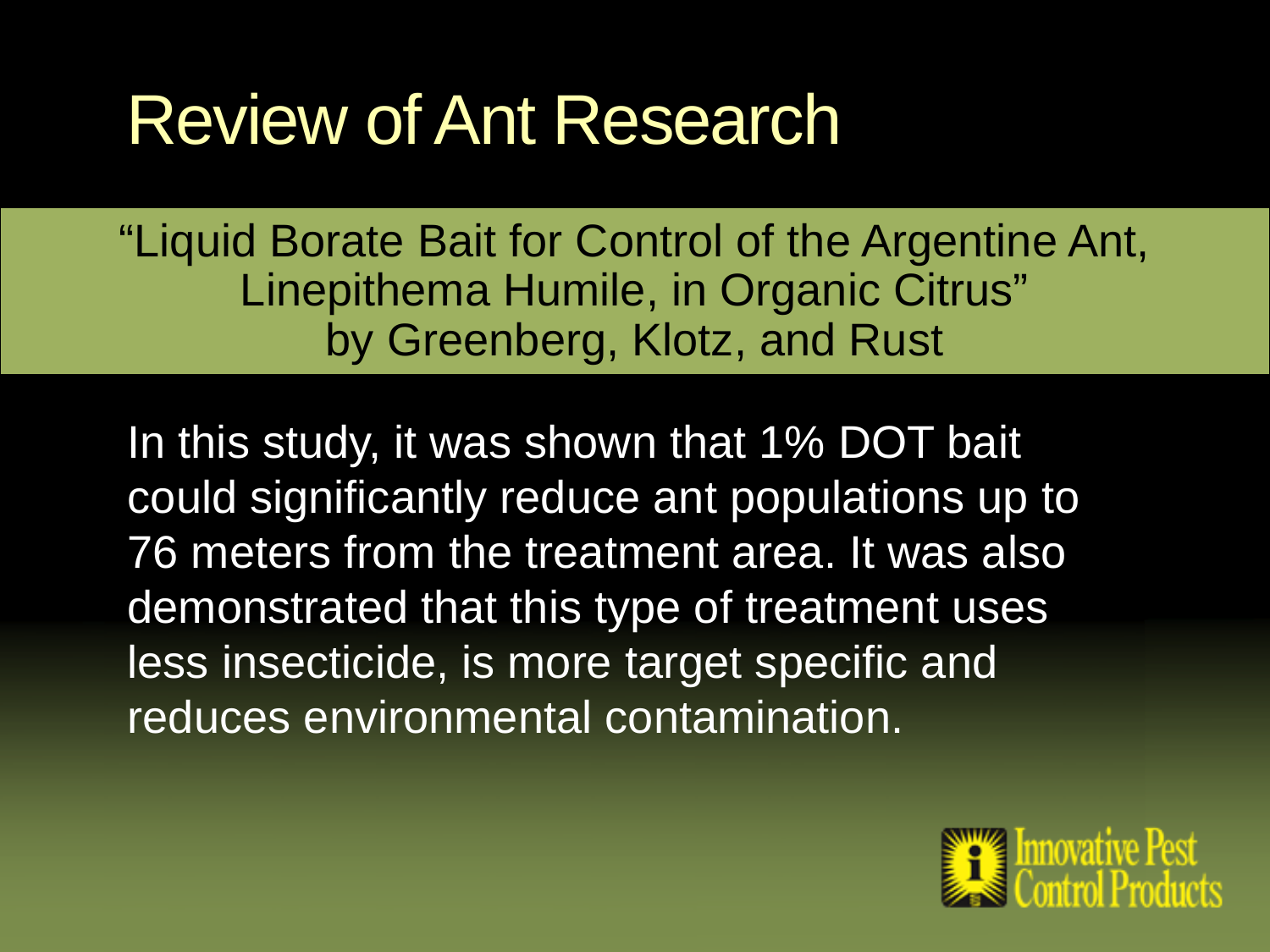

# Review of Ant Research
“Liquid Borate Bait for Control of the Argentine Ant, Linepithema Humile, in Organic Citrus”
by Greenberg, Klotz, and Rust
In this study, it was shown that 1% DOT bait
could significantly reduce ant populations up to
76 meters from the treatment area. It was also demonstrated that this type of treatment uses less insecticide, is more target specific and reduces environmental contamination.